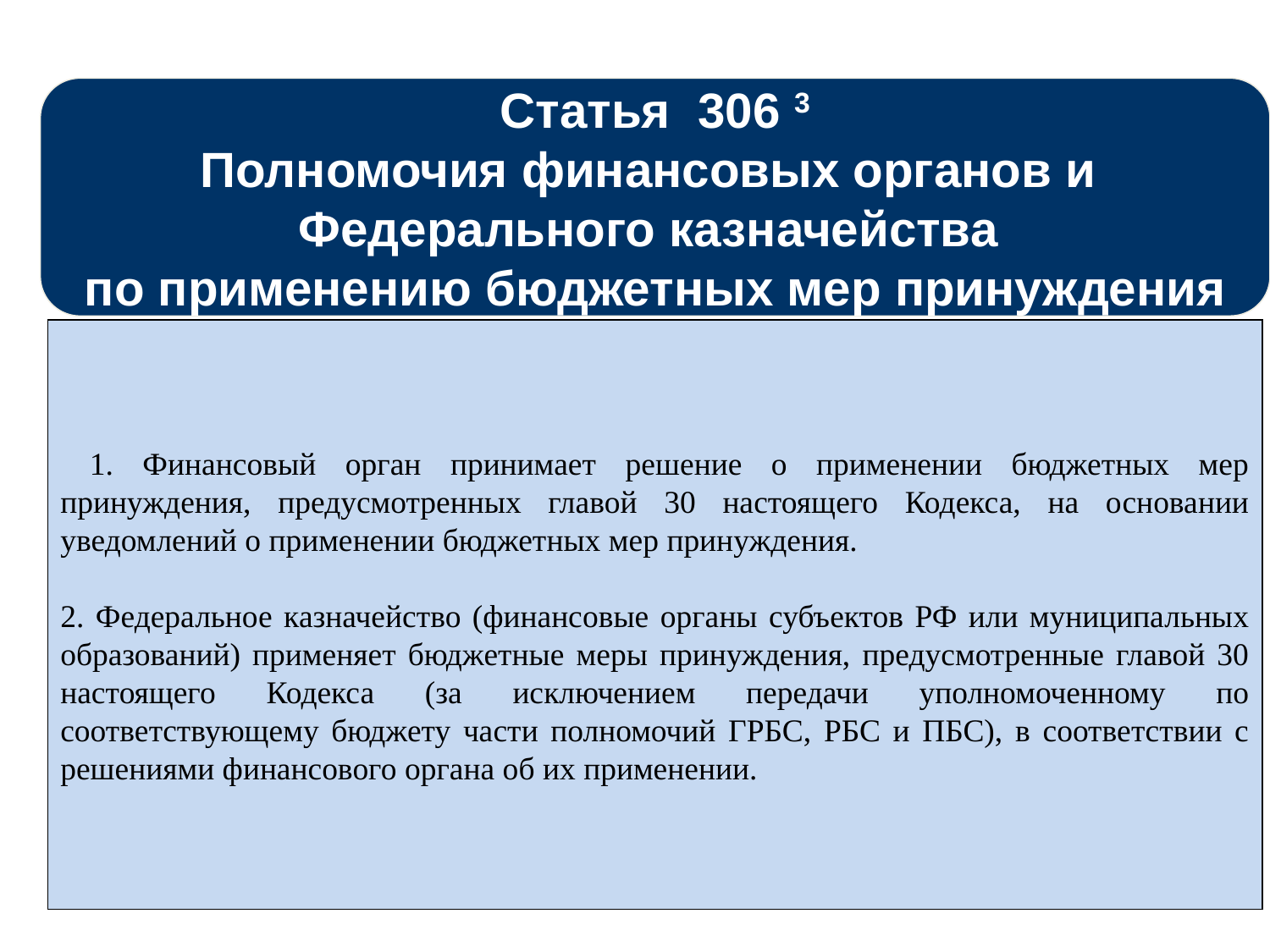

Статья  306 3
Полномочия финансовых органов и
Федерального казначейства
по применению бюджетных мер принуждения

 1. Финансовый орган принимает решение о применении бюджетных мер принуждения, предусмотренных главой 30 настоящего Кодекса, на основании уведомлений о применении бюджетных мер принуждения.

2. Федеральное казначейство (финансовые органы субъектов РФ или муниципальных образований) применяет бюджетные меры принуждения, предусмотренные главой 30 настоящего Кодекса (за исключением передачи уполномоченному по соответствующему бюджету части полномочий ГРБС, РБС и ПБС), в соответствии с решениями финансового органа об их применении.